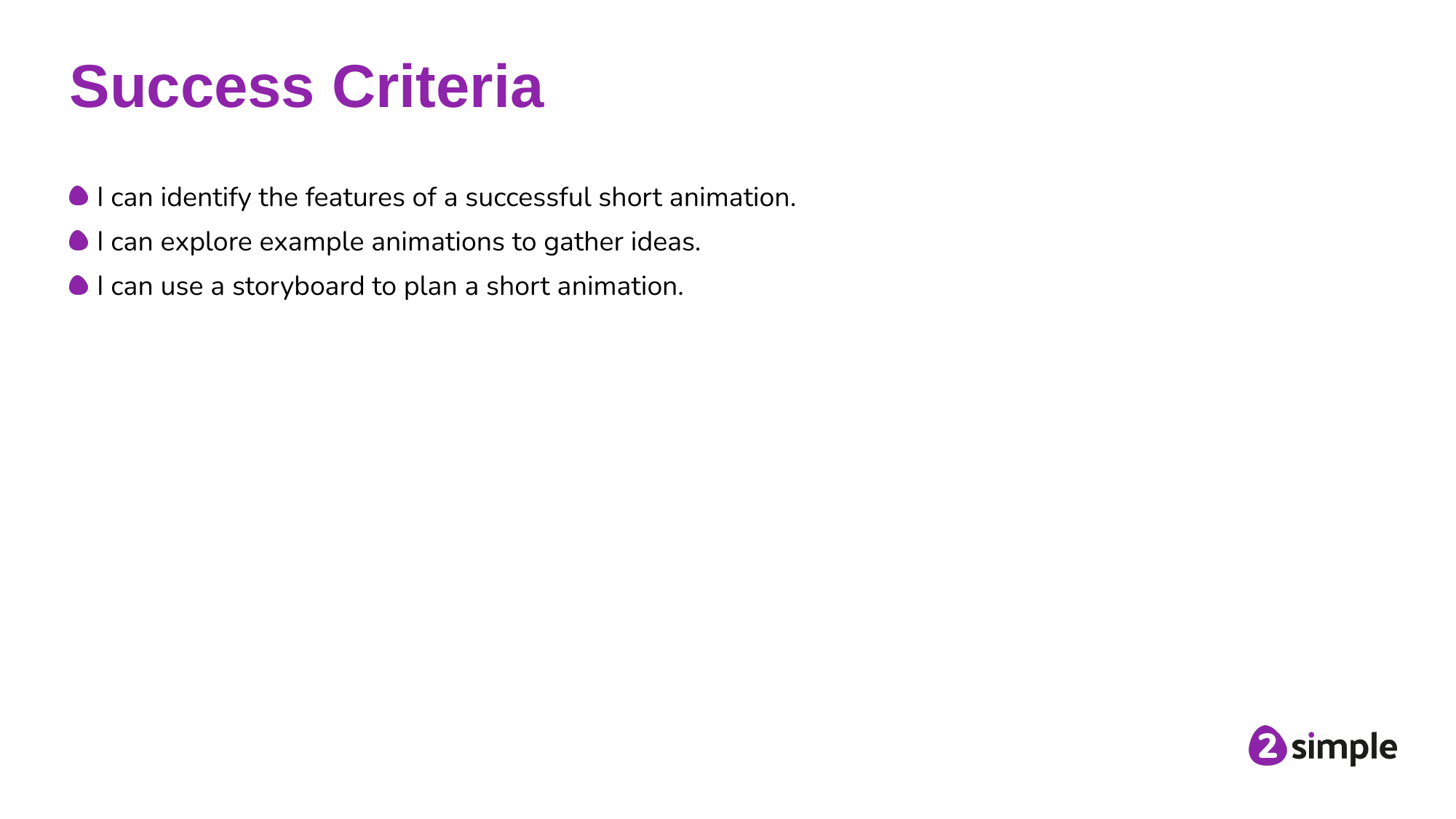

# Success Criteria
I can identify the features of a successful short animation.
I can explore example animations to gather ideas.
I can use a storyboard to plan a short animation.